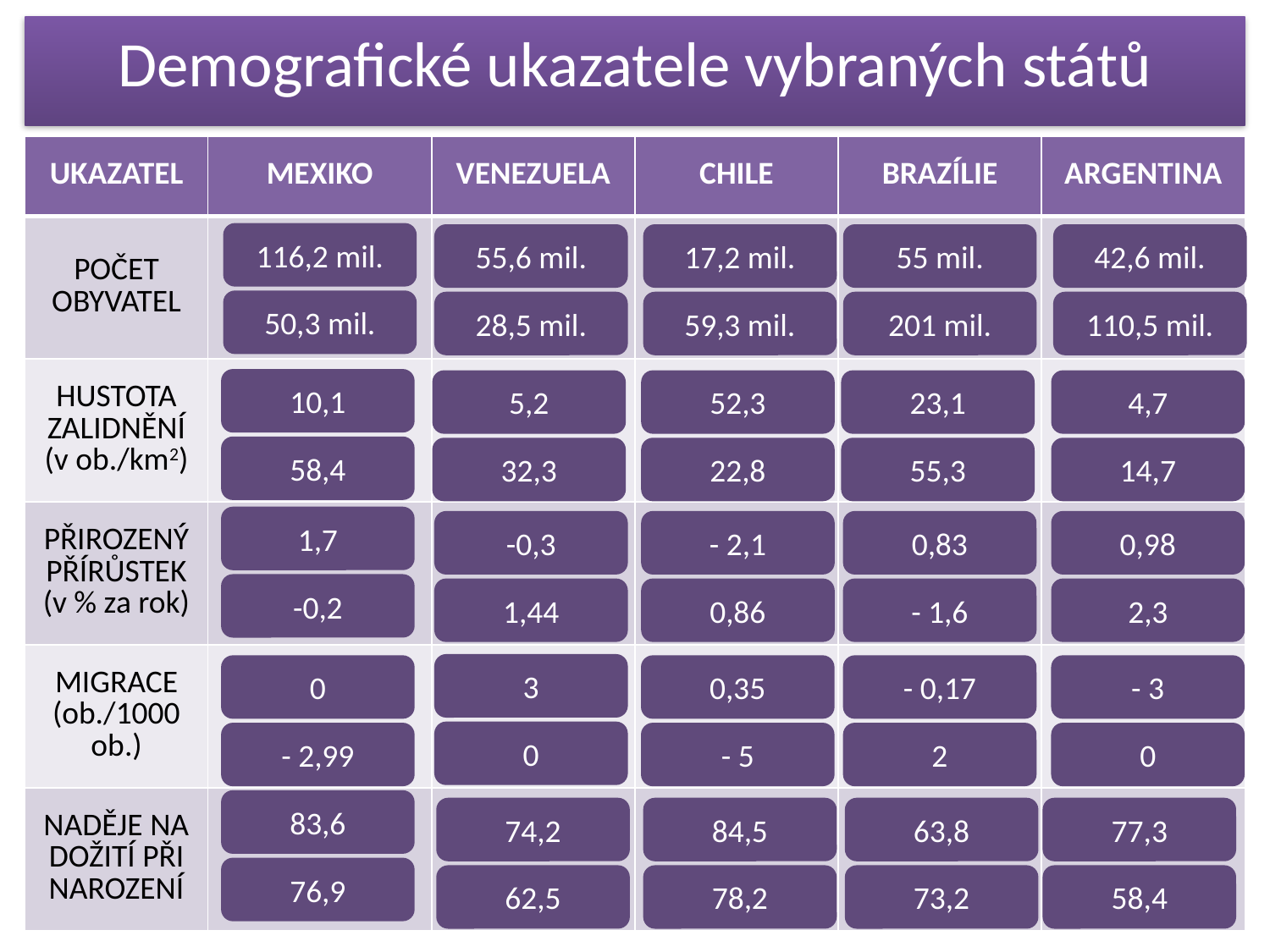

# Demografické ukazatele vybraných států
| UKAZATEL | MEXIKO | VENEZUELA | CHILE | BRAZÍLIE | ARGENTINA |
| --- | --- | --- | --- | --- | --- |
| POČET OBYVATEL |  |  |  |  |  |
| HUSTOTA ZALIDNĚNÍ (v ob./km2) |  |  |  |  |  |
| PŘIROZENÝ PŘÍRŮSTEK (v % za rok) |  |  |  |  |  |
| MIGRACE (ob./1000 ob.) |  |  |  |  |  |
| NADĚJE NA DOŽITÍ PŘI NAROZENÍ |  |  |  |  |  |
116,2 mil.
55,6 mil.
17,2 mil.
55 mil.
42,6 mil.
50,3 mil.
28,5 mil.
59,3 mil.
201 mil.
110,5 mil.
10,1
5,2
52,3
23,1
4,7
58,4
32,3
22,8
55,3
14,7
1,7
-0,3
- 2,1
0,83
0,98
-0,2
1,44
0,86
- 1,6
2,3
3
0
0,35
- 0,17
- 3
0
- 2,99
- 5
2
0
83,6
74,2
84,5
63,8
77,3
76,9
62,5
78,2
73,2
58,4